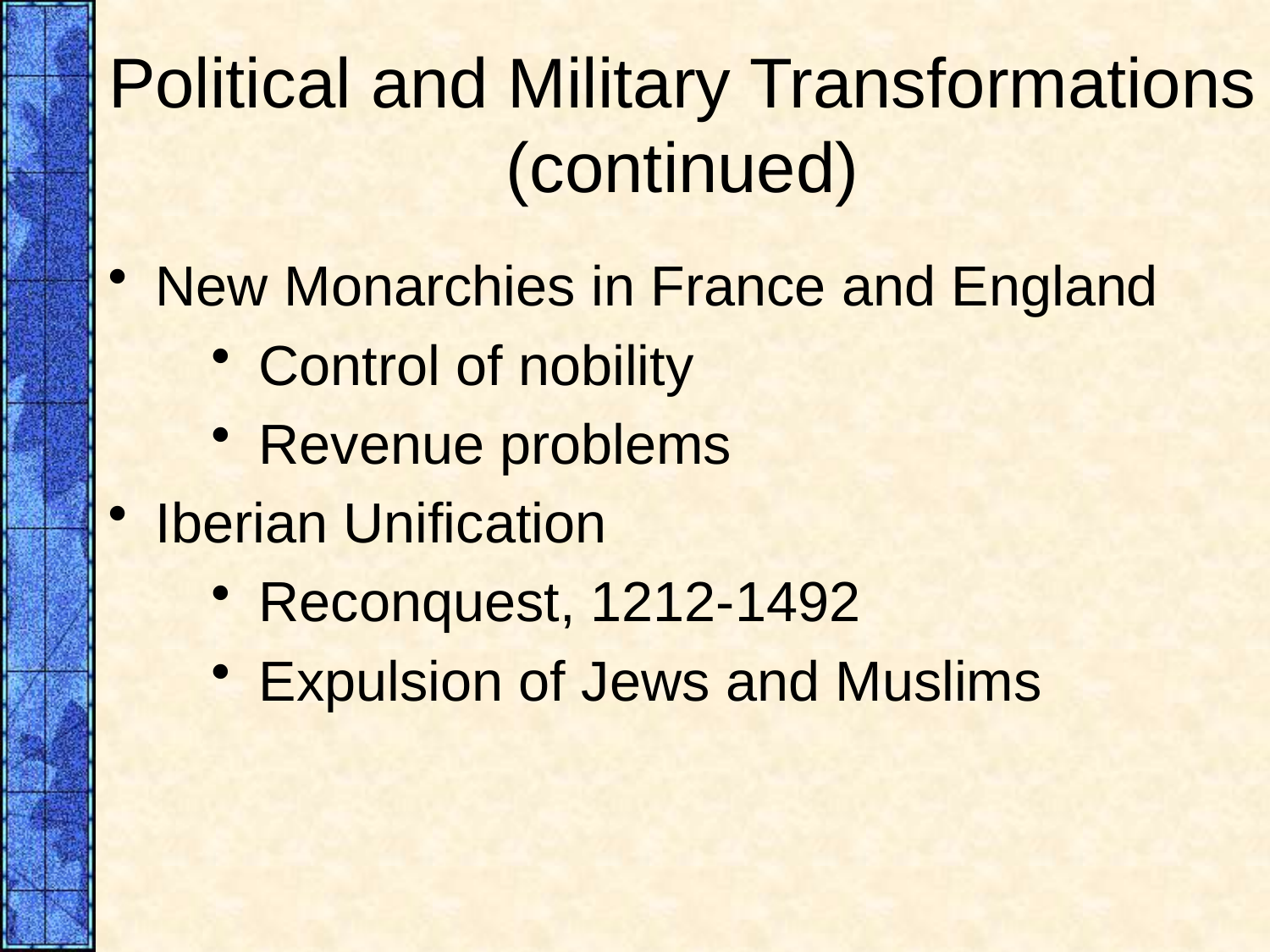

# Political and Military Transformations (continued)
New Monarchies in France and England
Control of nobility
Revenue problems
Iberian Unification
Reconquest, 1212-1492
Expulsion of Jews and Muslims